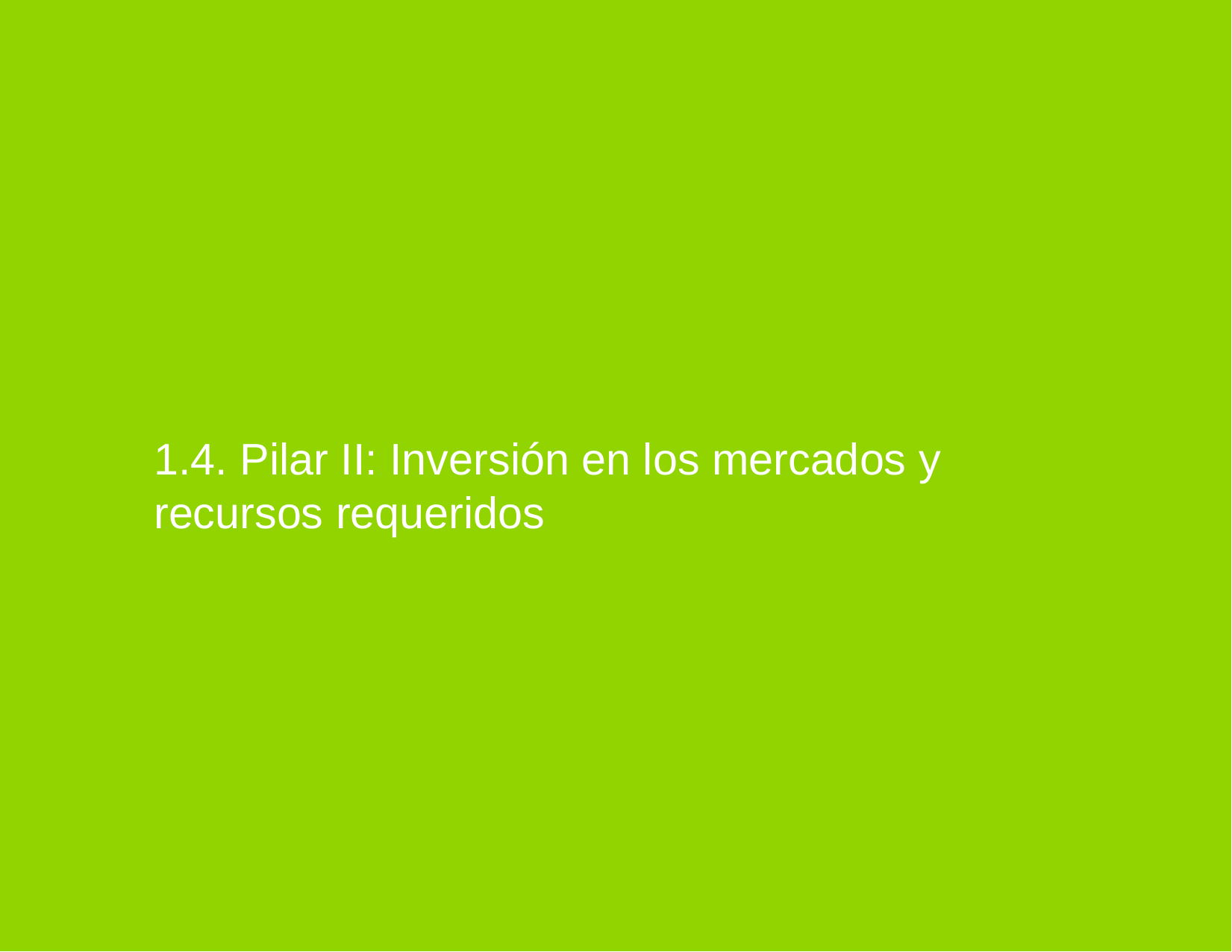

1.4. Pilar II: Inversión en los mercados y recursos requeridos